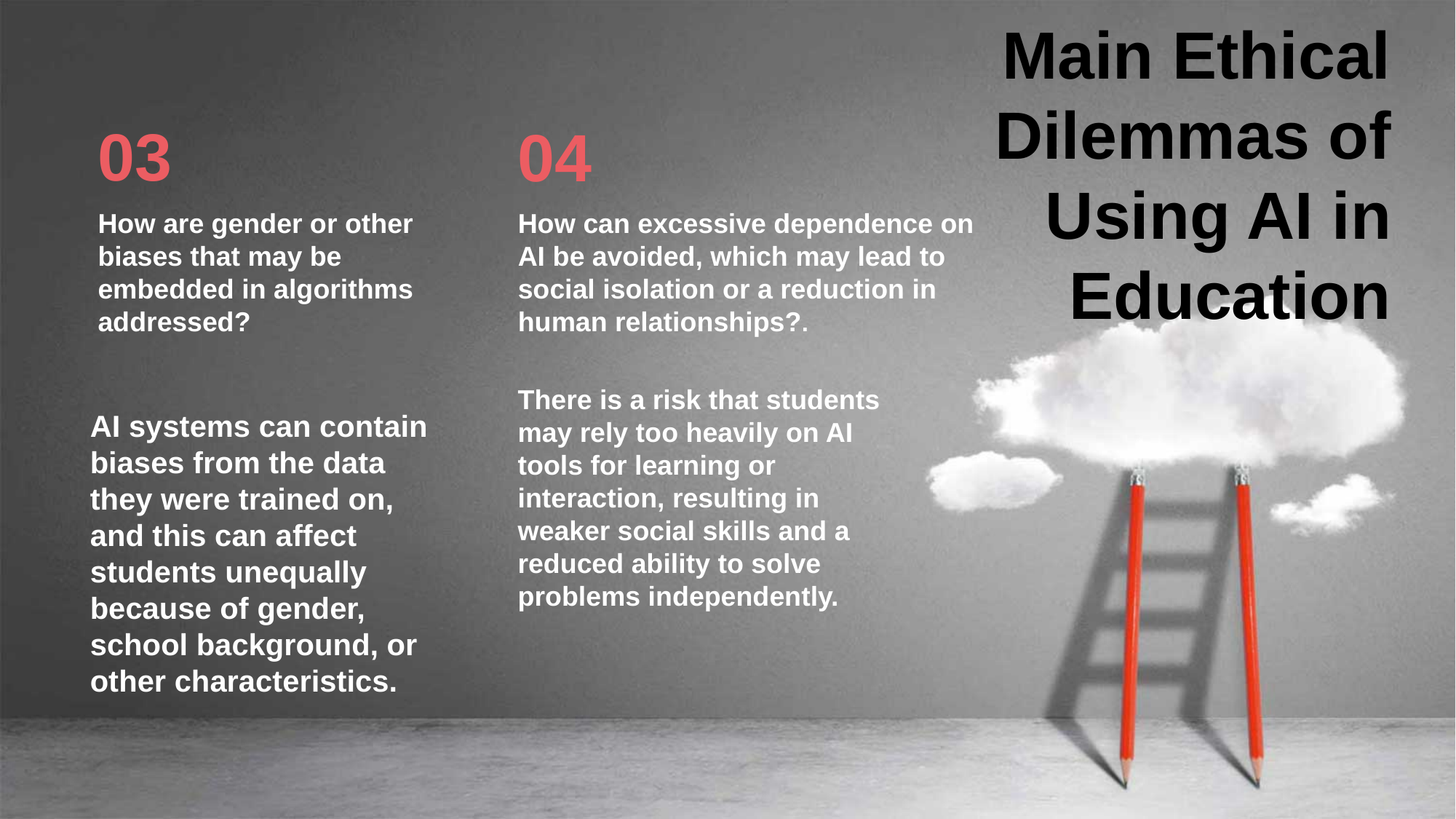

Main Ethical Dilemmas of Using AΙ in Education

03
04
How are gender or other biases that may be embedded in algorithms addressed?
How can excessive dependence on AI be avoided, which may lead to social isolation or a reduction in human relationships?.
There is a risk that students may rely too heavily on AI tools for learning or interaction, resulting in weaker social skills and a reduced ability to solve problems independently.
AI systems can contain biases from the data they were trained on, and this can affect students unequally because of gender, school background, or other characteristics.